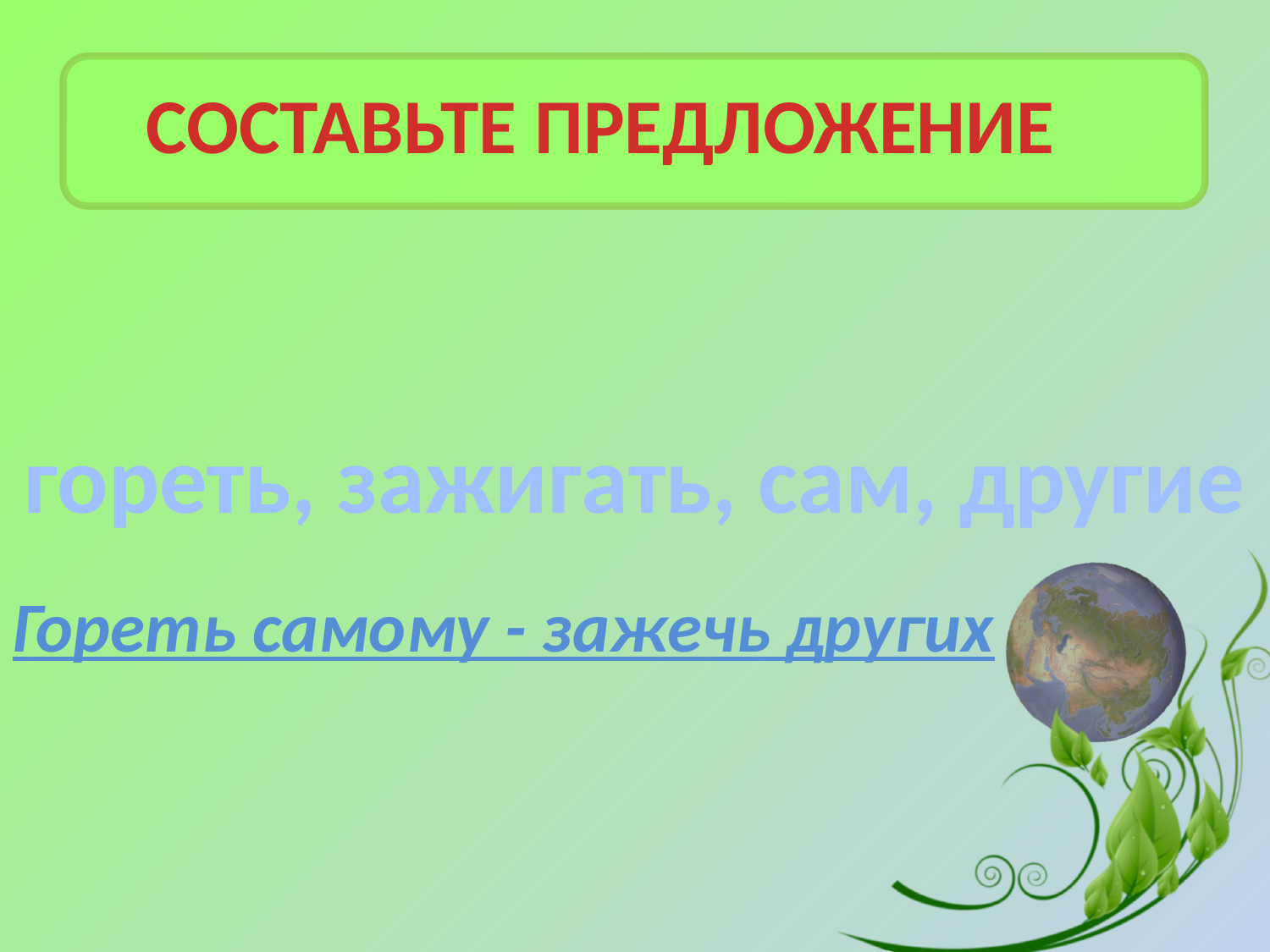

СОСТАВЬТЕ ПРЕДЛОЖЕНИЕ
гореть, зажигать, сам, другие
Гореть самому - зажечь других